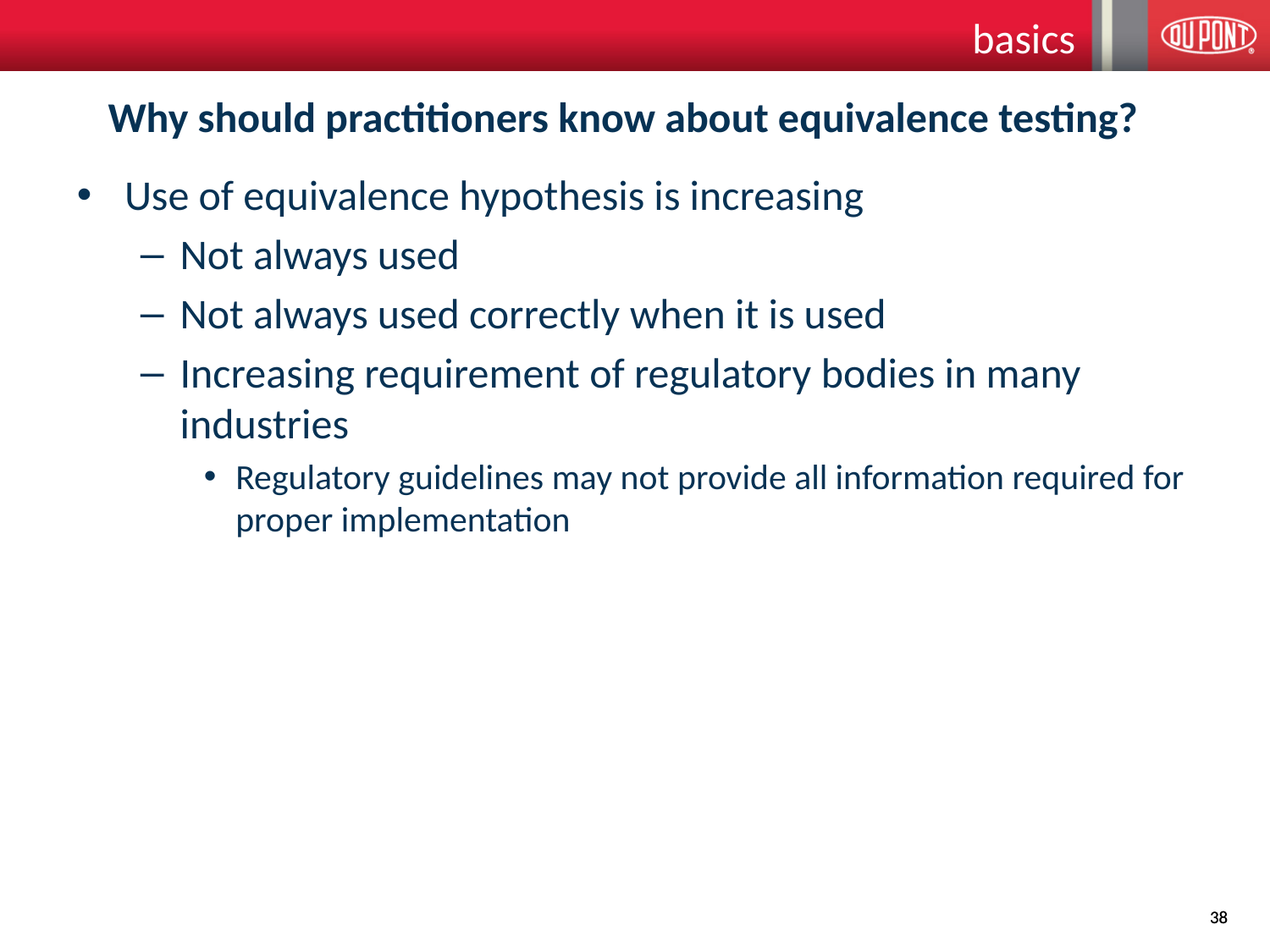

basics
# Why should practitioners know about equivalence testing?
Use of equivalence hypothesis is increasing
Not always used
Not always used correctly when it is used
Increasing requirement of regulatory bodies in many industries
Regulatory guidelines may not provide all information required for proper implementation